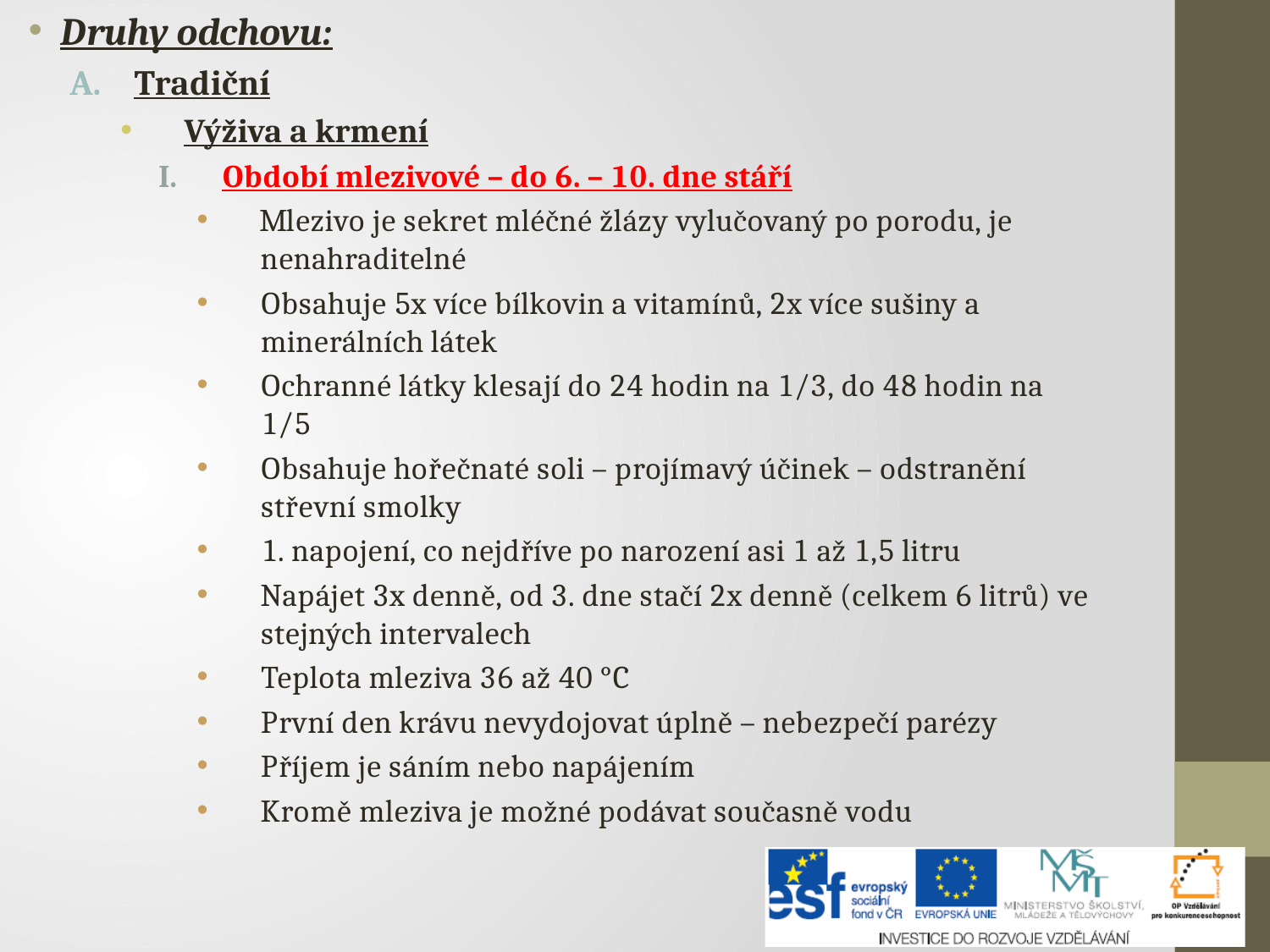

Druhy odchovu:
Tradiční
Výživa a krmení
Období mlezivové – do 6. – 10. dne stáří
Mlezivo je sekret mléčné žlázy vylučovaný po porodu, je nenahraditelné
Obsahuje 5x více bílkovin a vitamínů, 2x více sušiny a minerálních látek
Ochranné látky klesají do 24 hodin na 1/3, do 48 hodin na 1/5
Obsahuje hořečnaté soli – projímavý účinek – odstranění střevní smolky
1. napojení, co nejdříve po narození asi 1 až 1,5 litru
Napájet 3x denně, od 3. dne stačí 2x denně (celkem 6 litrů) ve stejných intervalech
Teplota mleziva 36 až 40 °C
První den krávu nevydojovat úplně – nebezpečí parézy
Příjem je sáním nebo napájením
Kromě mleziva je možné podávat současně vodu